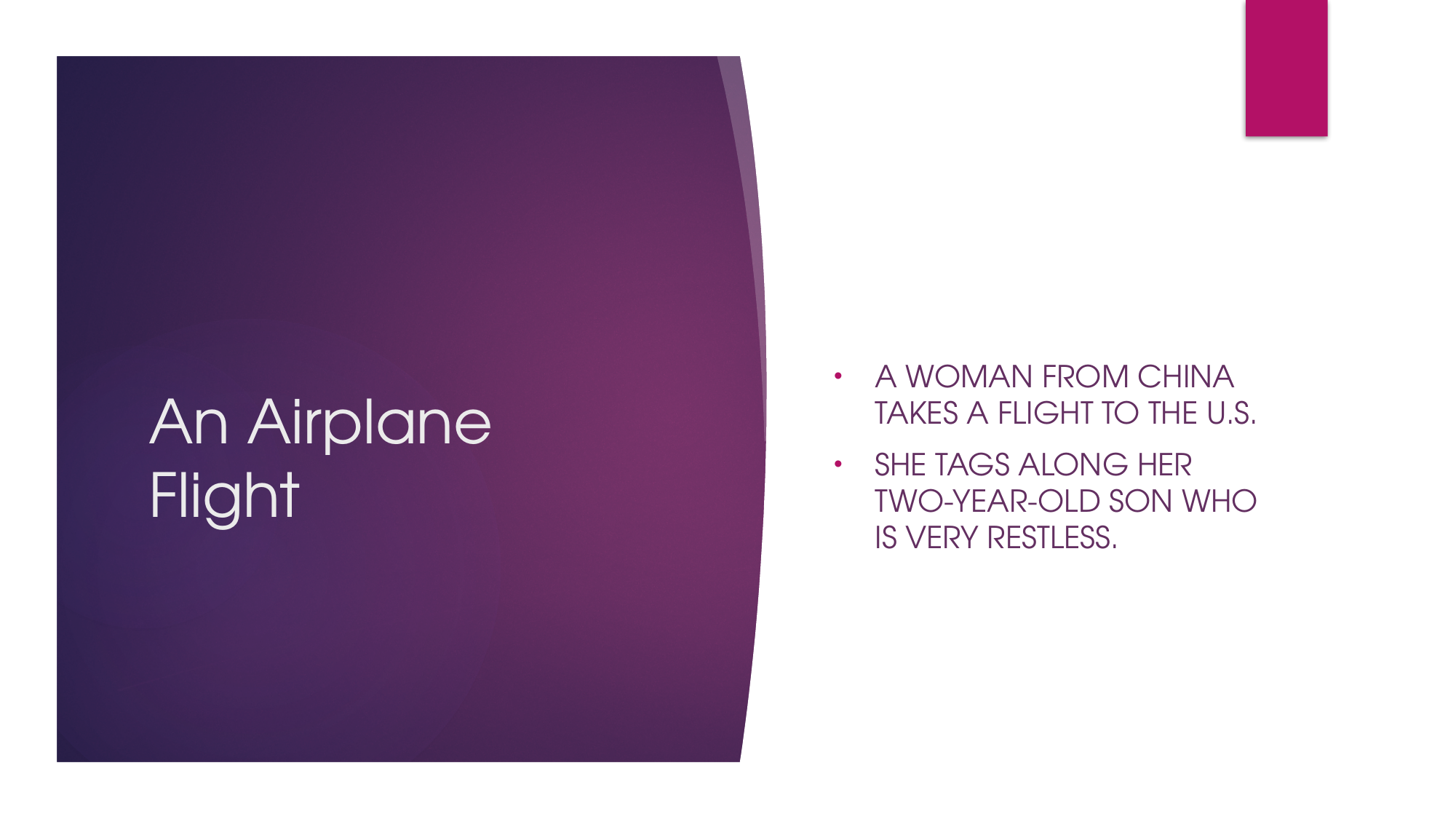

A woman from China takes a flight to the U.s.
She tags along her two-year-old son who is very restless.
# An Airplane Flight